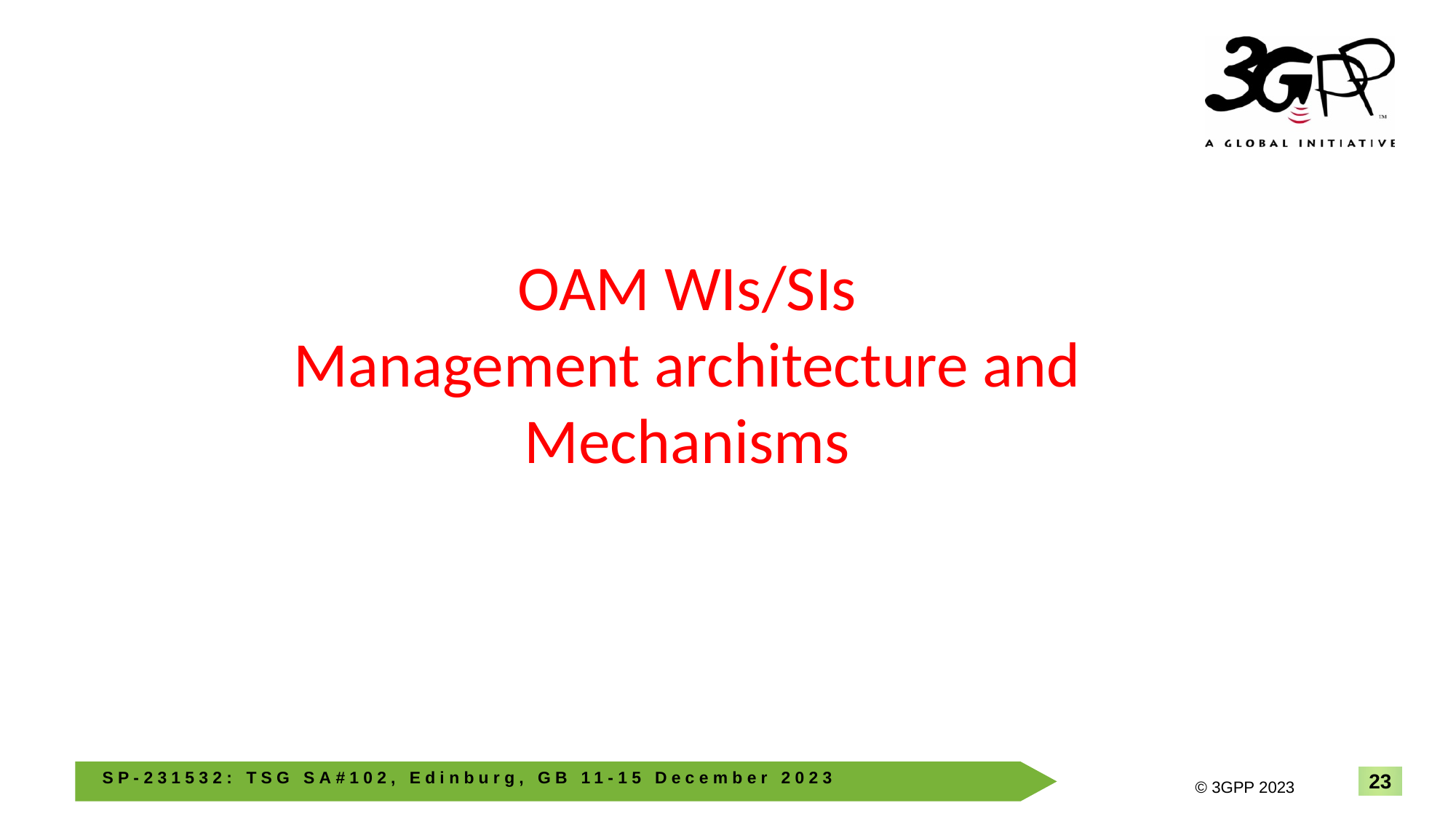

# OAM WIs/SIs Management architecture and Mechanisms